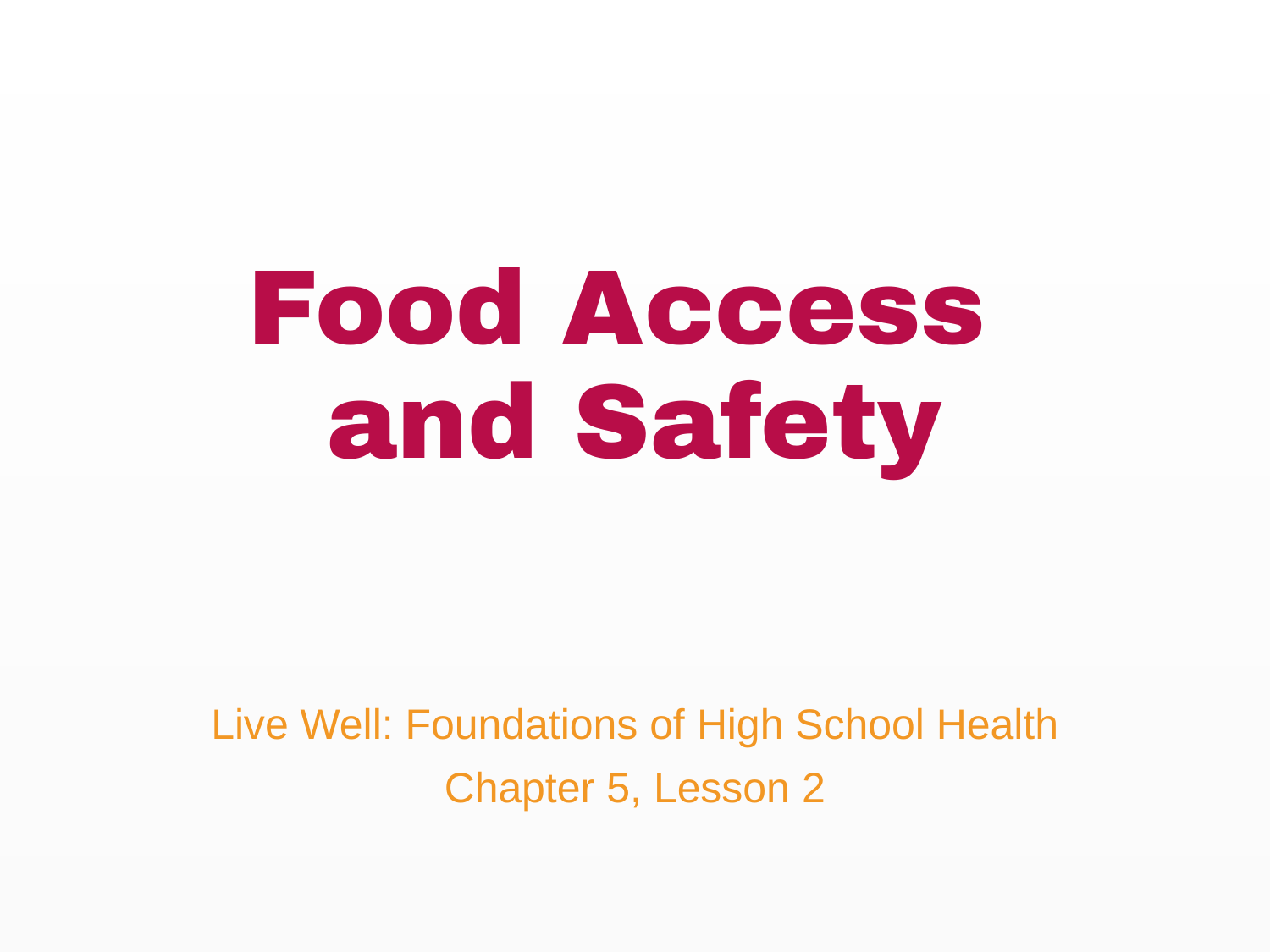

# Food Access  and Safety
Live Well: Foundations of High School Health
Chapter 5, Lesson 2